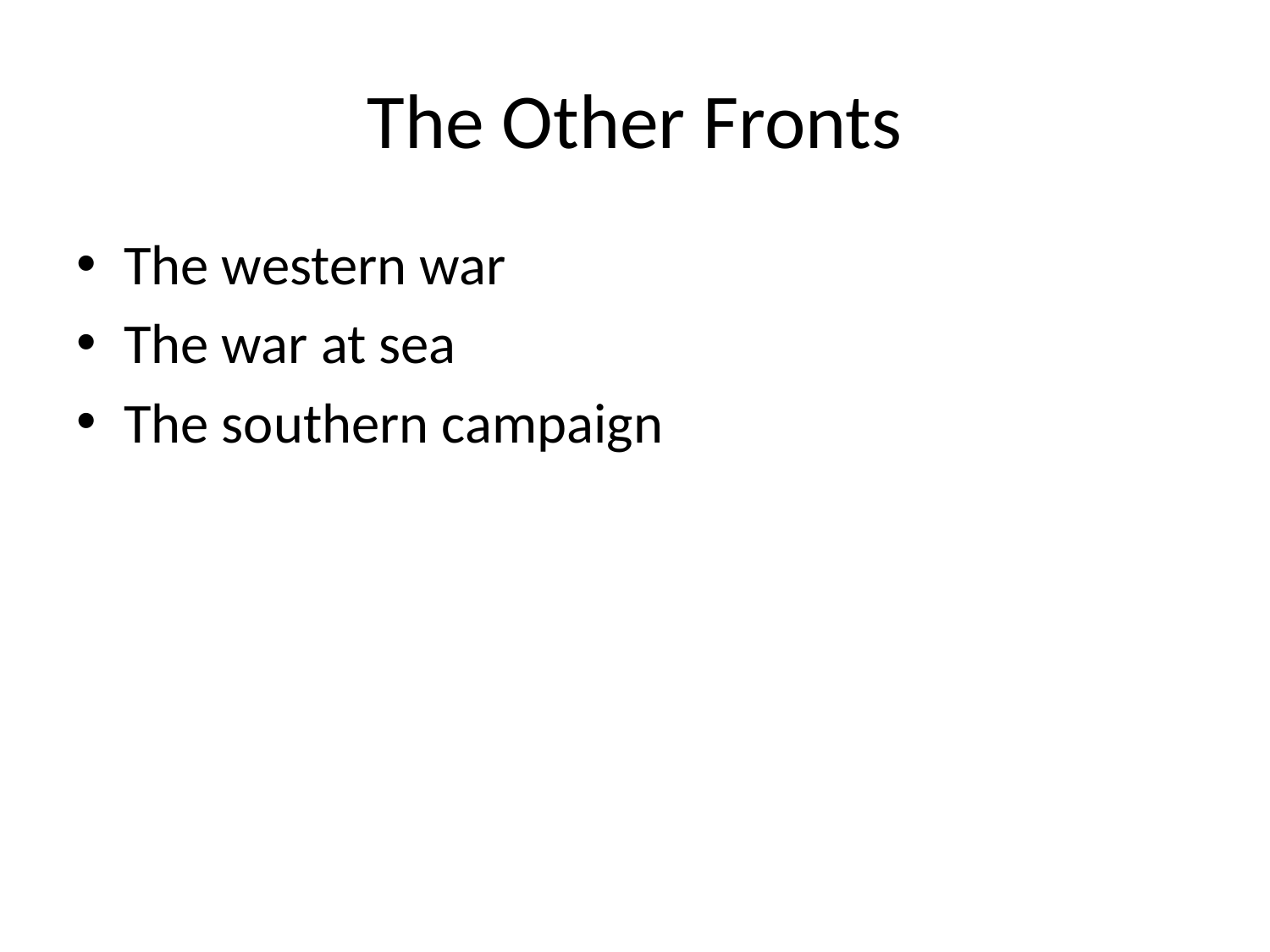

# The Other Fronts
The western war
The war at sea
The southern campaign